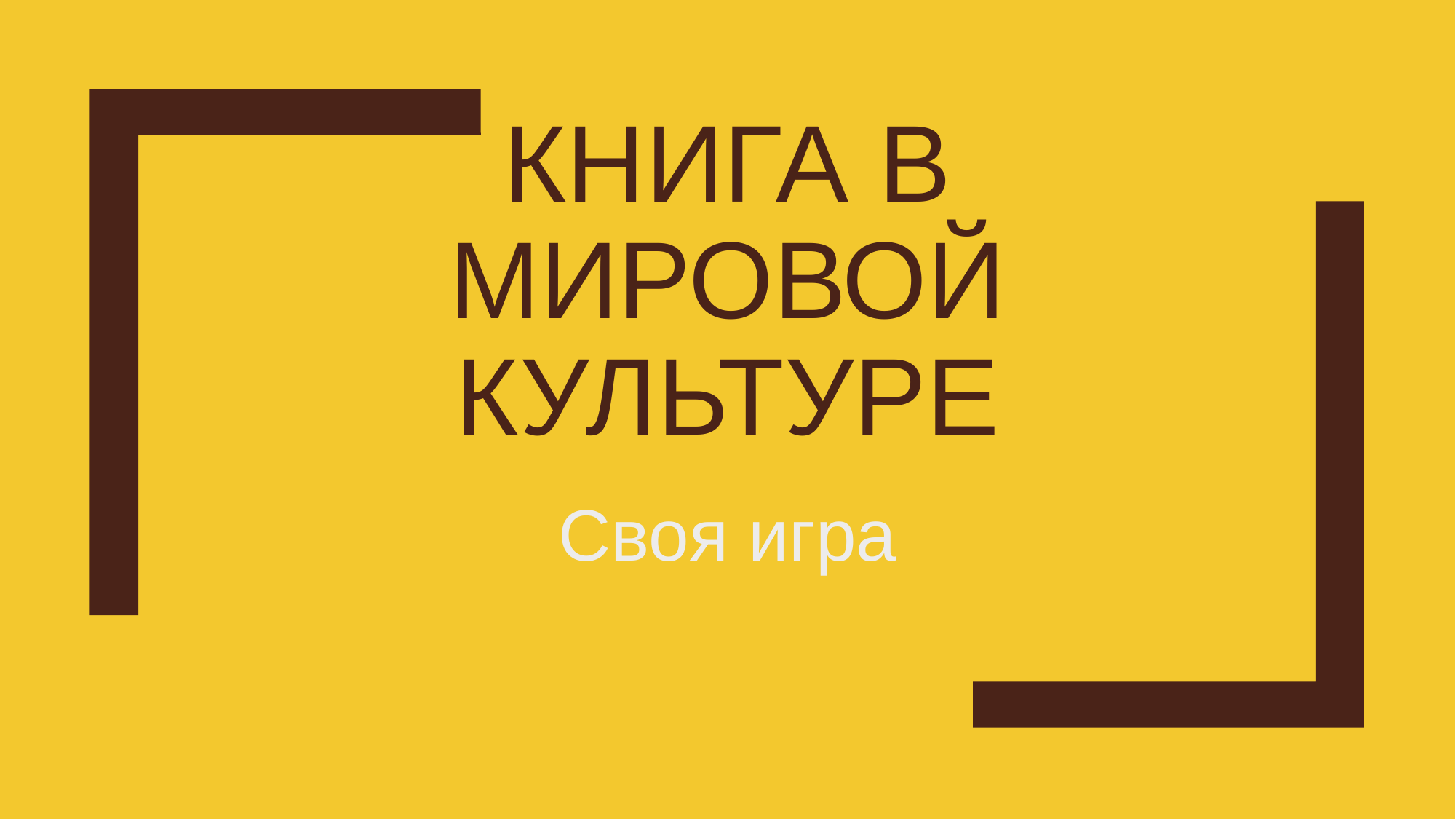

# КНИГА В МИРОВОЙ КУЛЬТУРЕ
Своя игра